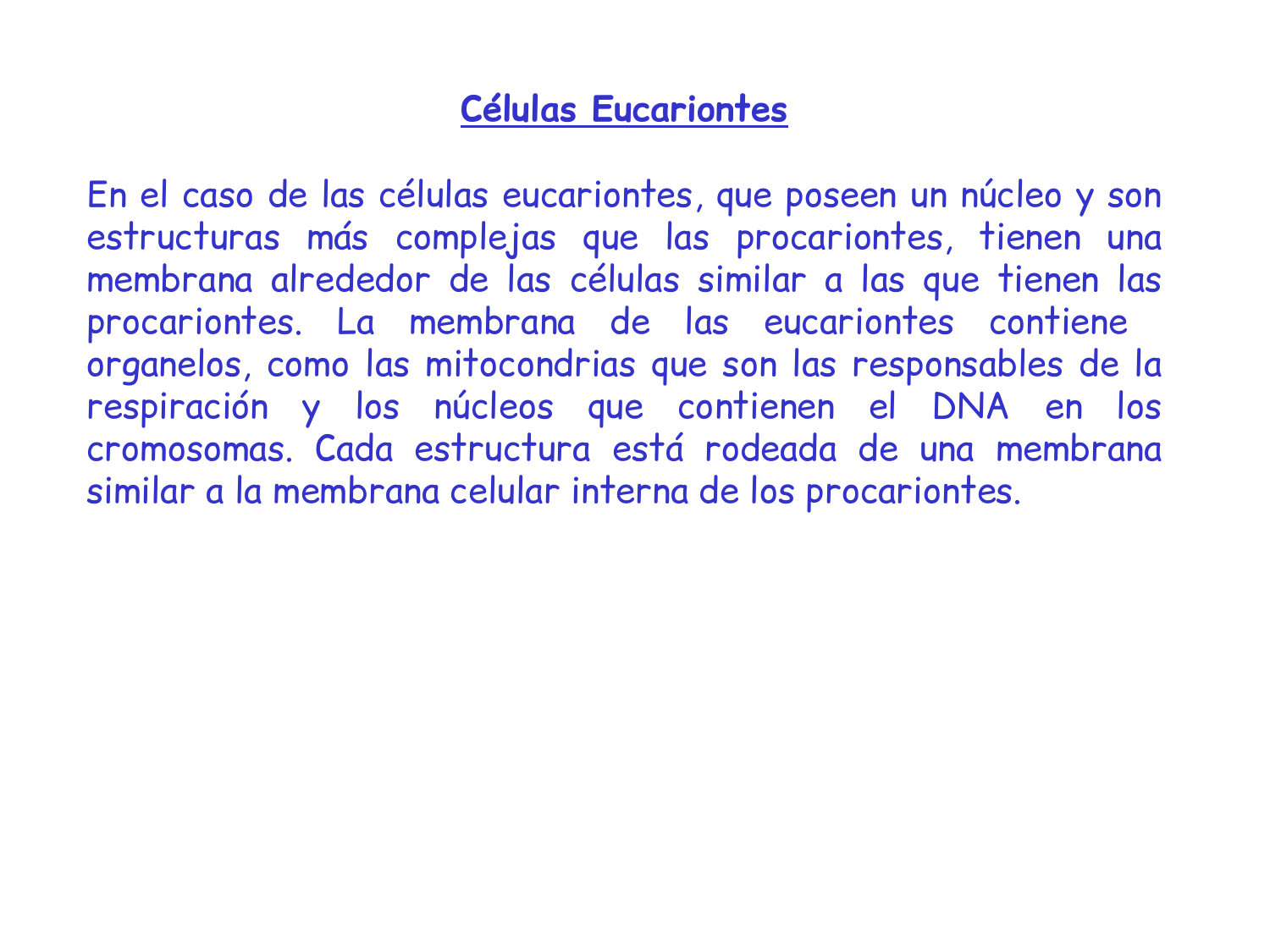

Células Eucariontes

En el caso de las células eucariontes, que poseen un núcleo y son estructuras más complejas que las procariontes, tienen una membrana alrededor de las células similar a las que tienen las procariontes. La membrana de las eucariontes contiene  organelos, como las mitocondrias que son las responsables de la respiración y los núcleos que contienen el DNA en los cromosomas. Cada estructura está rodeada de una membrana similar a la membrana celular interna de los procariontes.